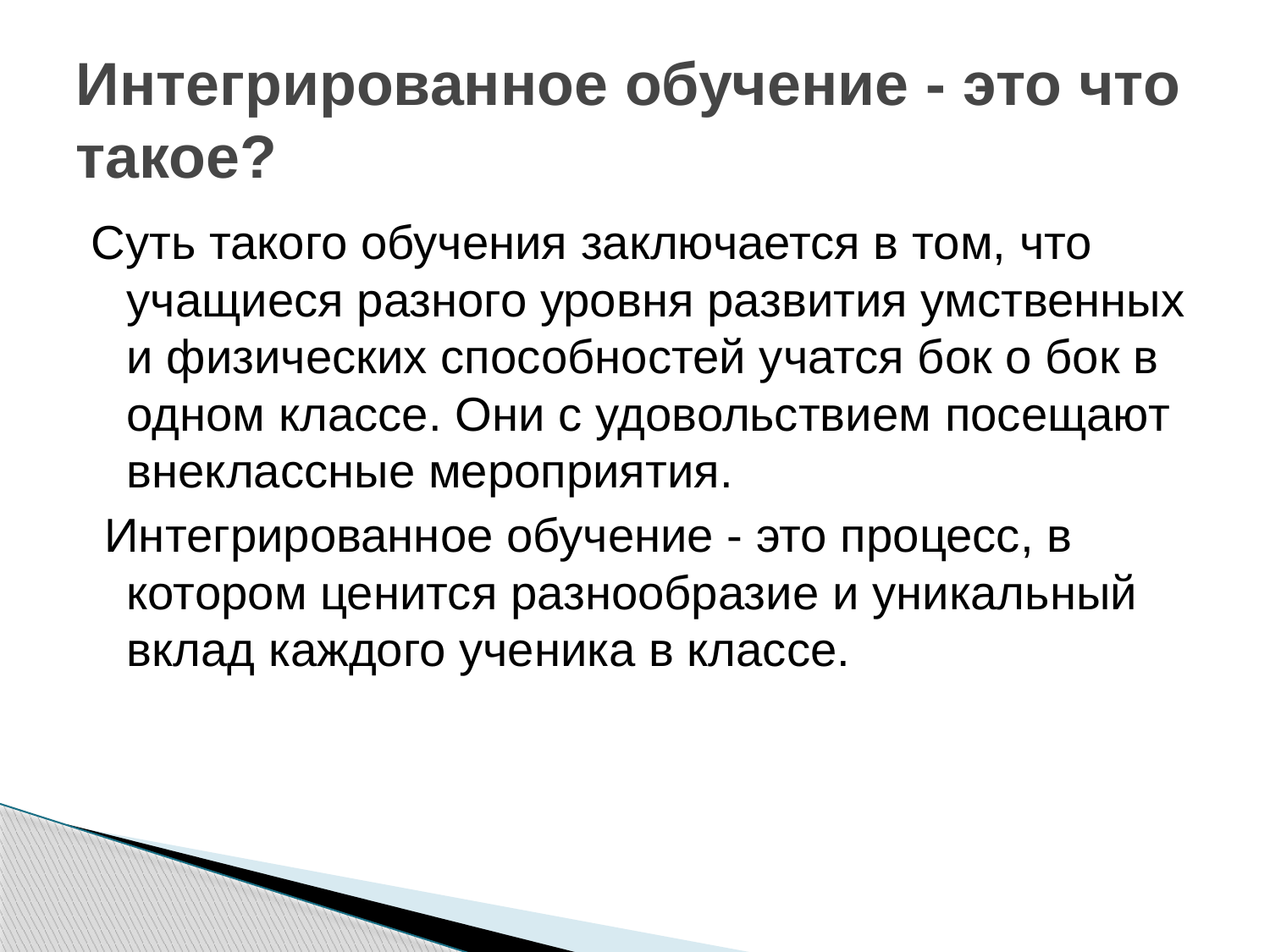

# Интегрированное обучение - это что такое?
Суть такого обучения заключается в том, что учащиеся разного уровня развития умственных и физических способностей учатся бок о бок в одном классе. Они с удовольствием посещают внеклассные мероприятия.
 Интегрированное обучение - это процесс, в котором ценится разнообразие и уникальный вклад каждого ученика в классе.